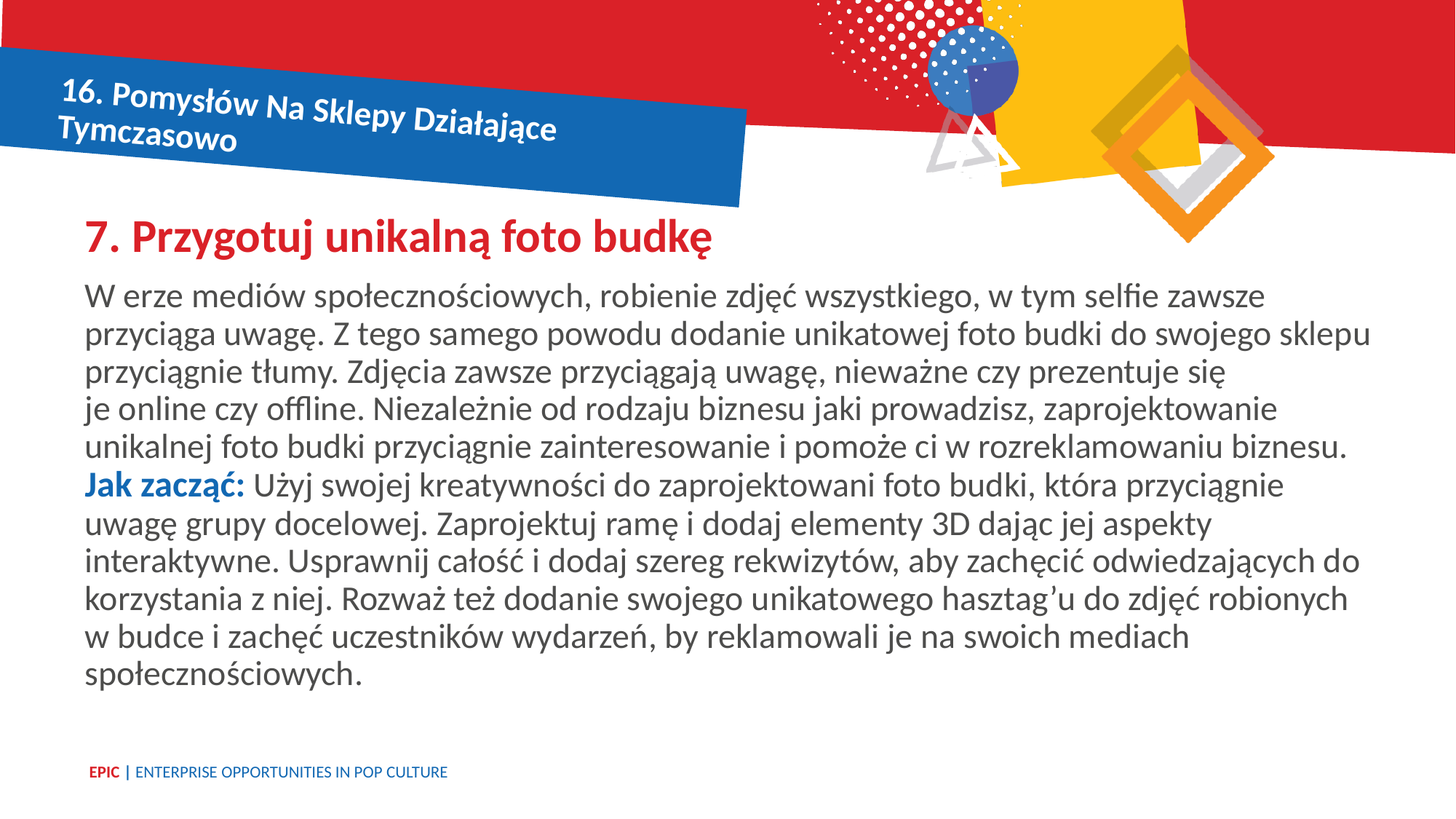

16. Pomysłów Na Sklepy Działające Tymczasowo

7. Przygotuj unikalną foto budkę
W erze mediów społecznościowych, robienie zdjęć wszystkiego, w tym selfie zawsze przyciąga uwagę. Z tego samego powodu dodanie unikatowej foto budki do swojego sklepu przyciągnie tłumy. Zdjęcia zawsze przyciągają uwagę, nieważne czy prezentuje się
je online czy offline. Niezależnie od rodzaju biznesu jaki prowadzisz, zaprojektowanie unikalnej foto budki przyciągnie zainteresowanie i pomoże ci w rozreklamowaniu biznesu.
Jak zacząć: Użyj swojej kreatywności do zaprojektowani foto budki, która przyciągnie uwagę grupy docelowej. Zaprojektuj ramę i dodaj elementy 3D dając jej aspekty interaktywne. Usprawnij całość i dodaj szereg rekwizytów, aby zachęcić odwiedzających do korzystania z niej. Rozważ też dodanie swojego unikatowego hasztag’u do zdjęć robionych
w budce i zachęć uczestników wydarzeń, by reklamowali je na swoich mediach społecznościowych.